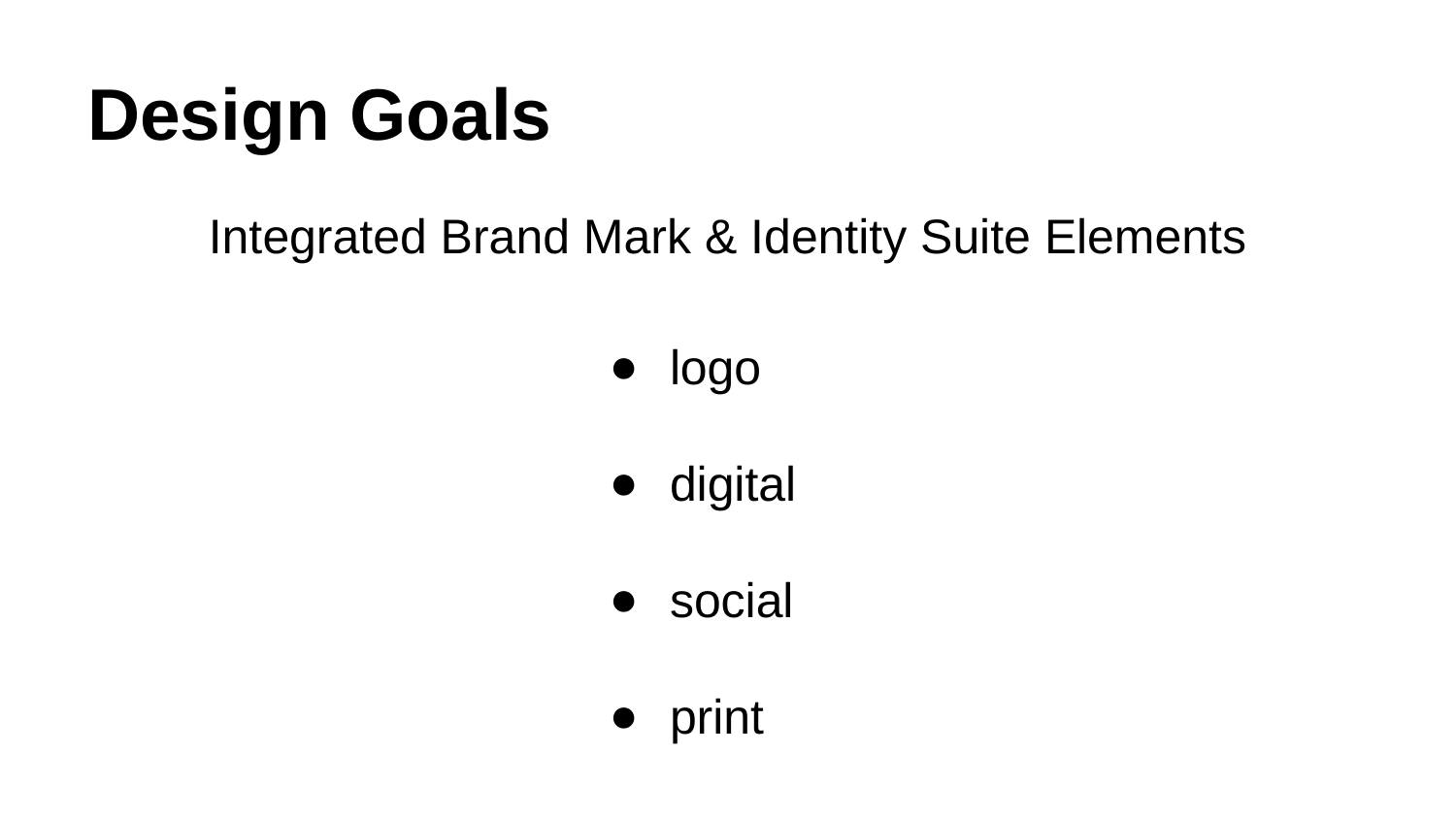

# Design Goals
Integrated Brand Mark & Identity Suite Elements
logo
digital
social
print